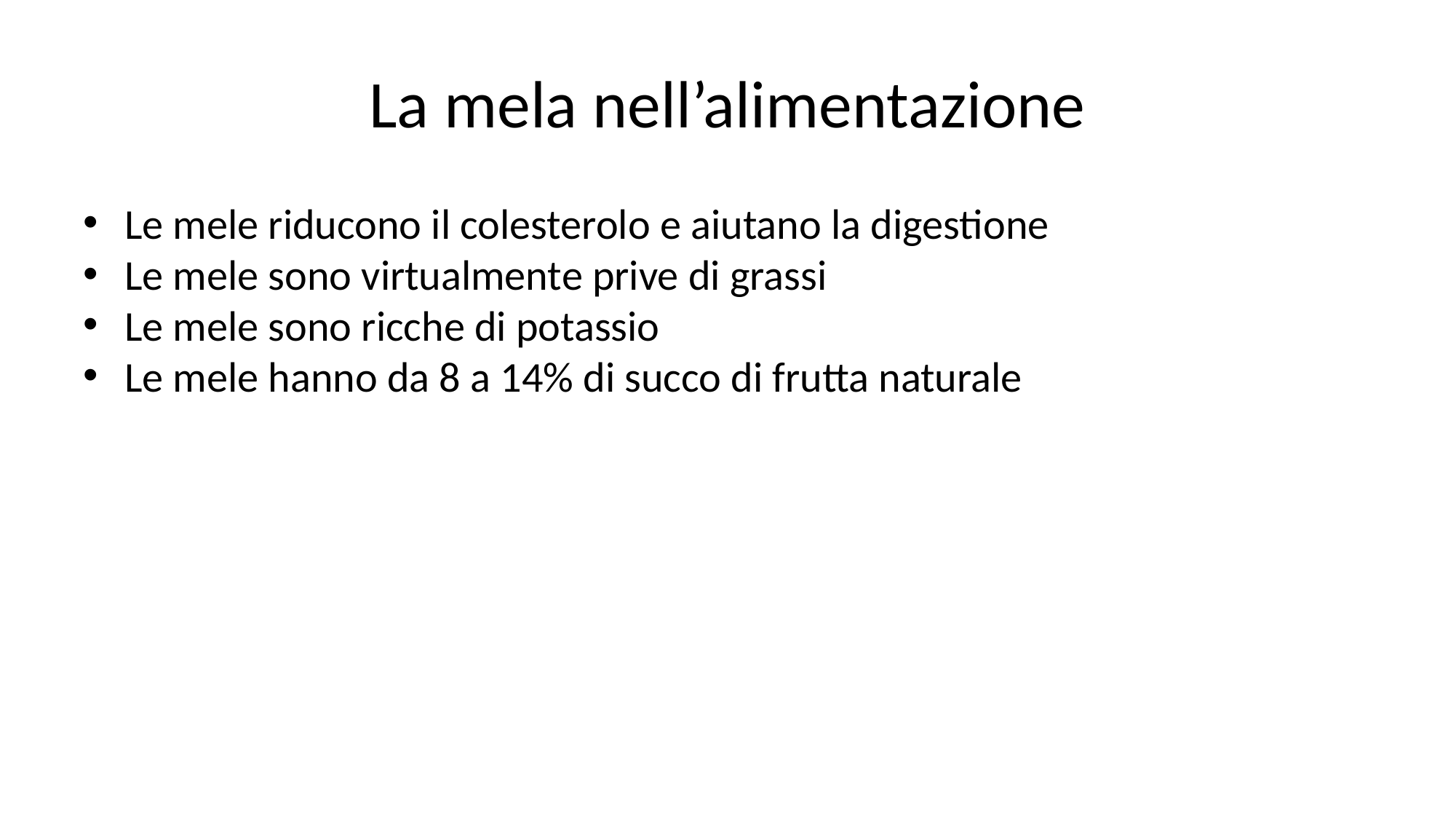

# La mela nell’alimentazione
Le mele riducono il colesterolo e aiutano la digestione
Le mele sono virtualmente prive di grassi
Le mele sono ricche di potassio
Le mele hanno da 8 a 14% di succo di frutta naturale